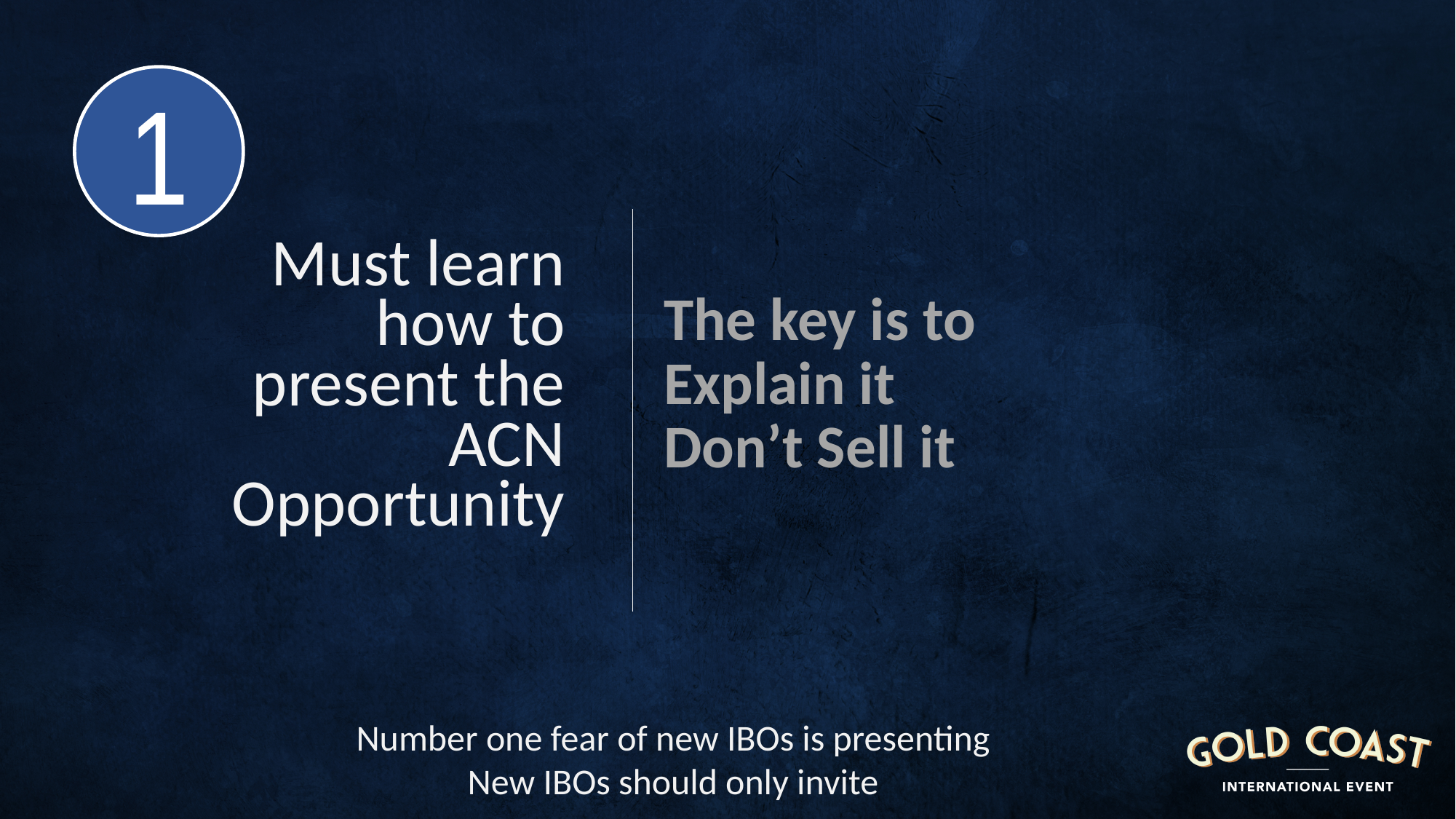

1
Must learn how to present the ACN Opportunity
The key is to
Explain it
Don’t Sell it
Number one fear of new IBOs is presenting
New IBOs should only invite